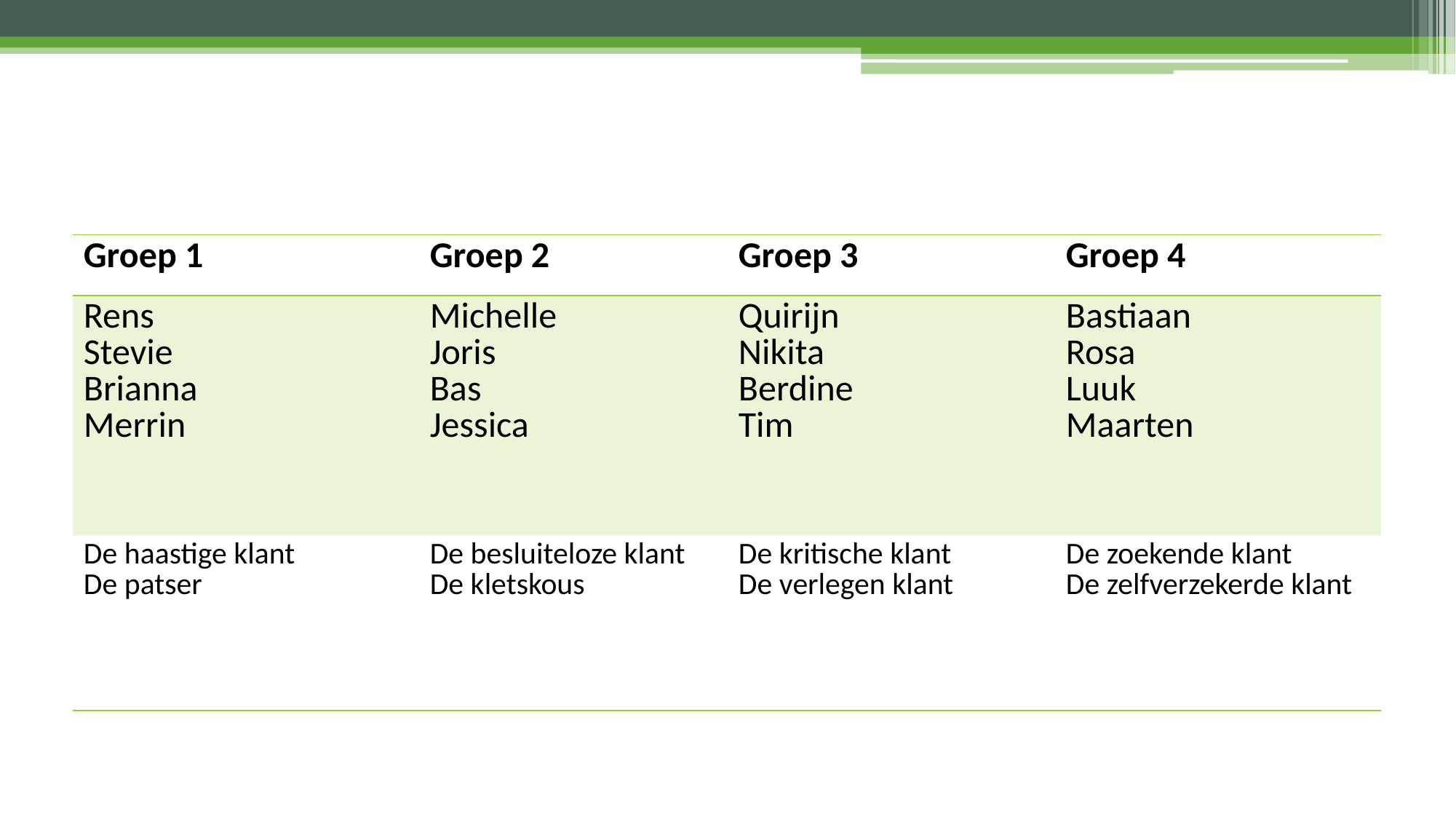

#
| Groep 1 | Groep 2 | Groep 3 | Groep 4 |
| --- | --- | --- | --- |
| Rens Stevie Brianna Merrin | Michelle Joris Bas Jessica | Quirijn Nikita Berdine Tim | Bastiaan Rosa Luuk Maarten |
| De haastige klant De patser | De besluiteloze klant De kletskous | De kritische klant De verlegen klant | De zoekende klant De zelfverzekerde klant |